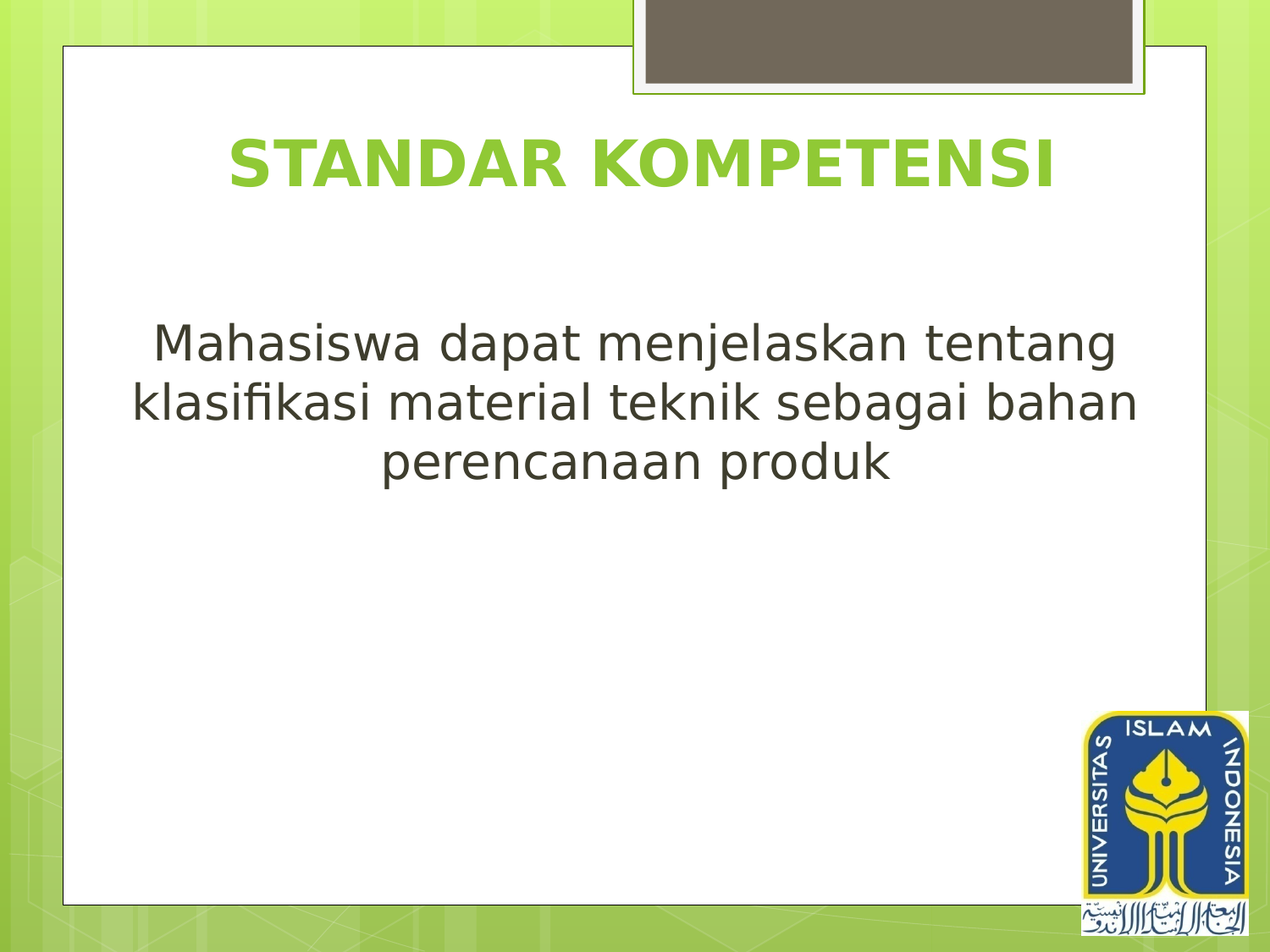

# STANDAR KOMPETENSI

Mahasiswa dapat menjelaskan tentang klasifikasi material teknik sebagai bahan perencanaan produk